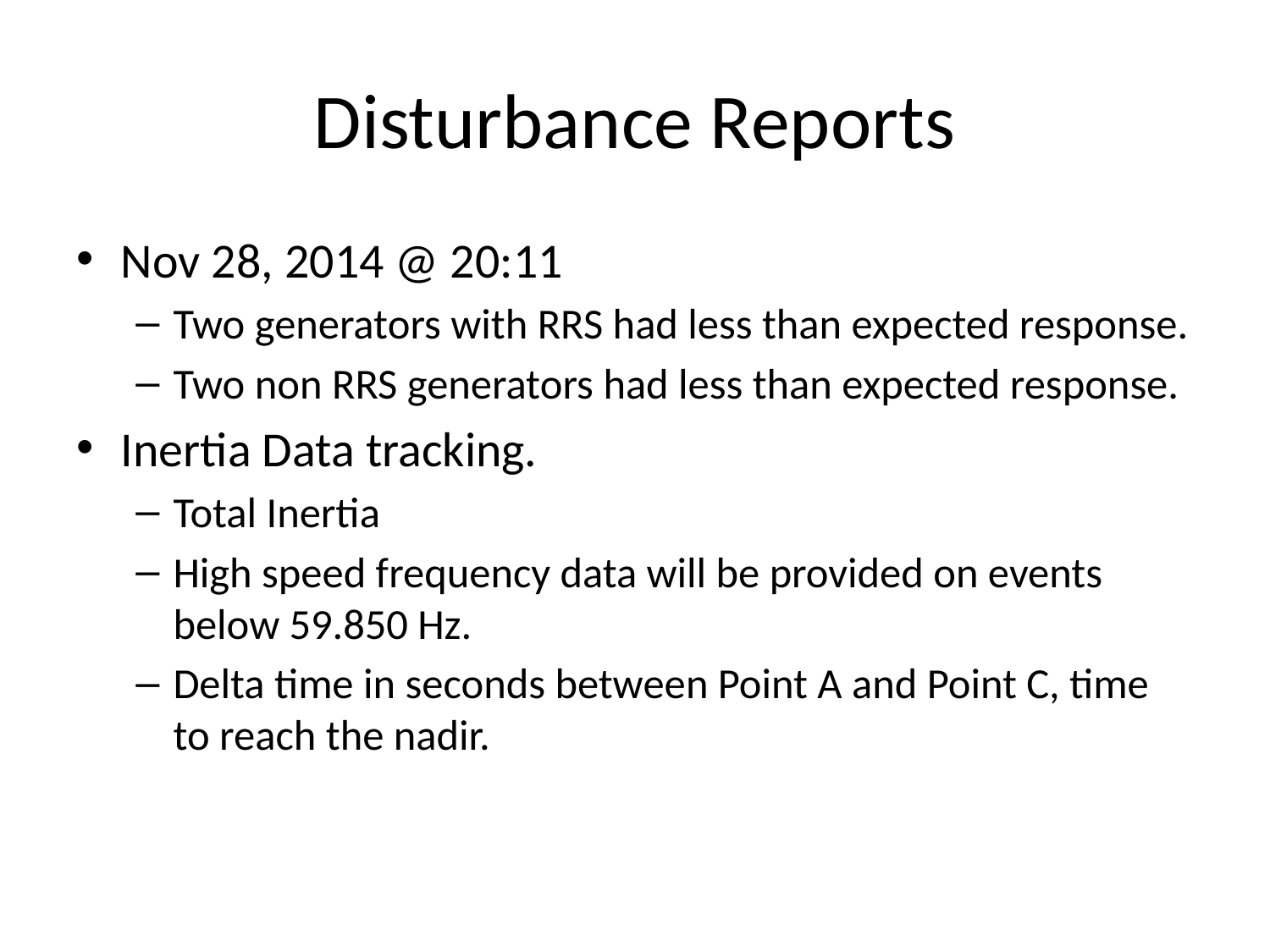

# Disturbance Reports
Nov 28, 2014 @ 20:11
Two generators with RRS had less than expected response.
Two non RRS generators had less than expected response.
Inertia Data tracking.
Total Inertia
High speed frequency data will be provided on events below 59.850 Hz.
Delta time in seconds between Point A and Point C, time to reach the nadir.